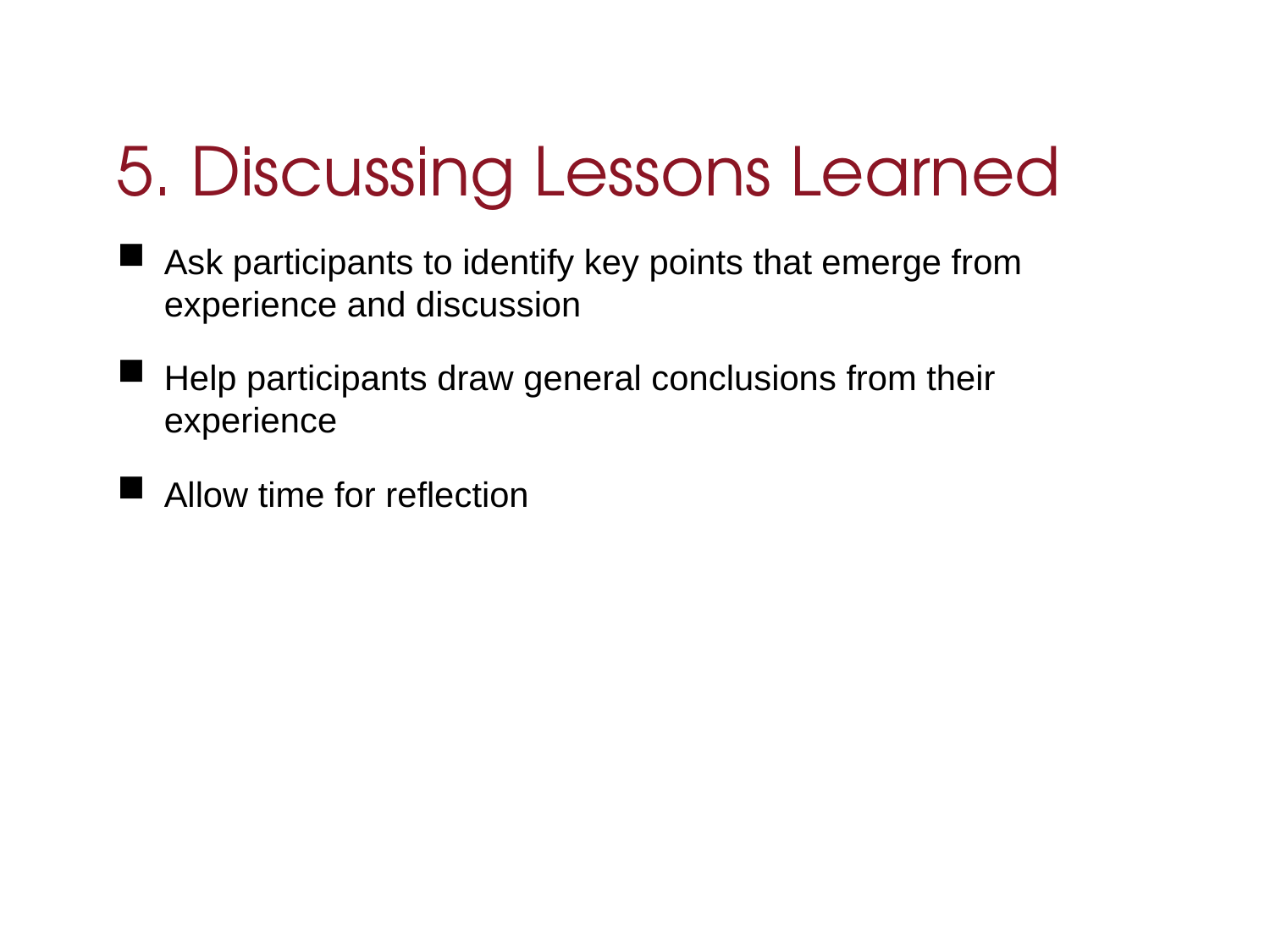

# 5. Discussing Lessons Learned
Ask participants to identify key points that emerge from  experience and discussion
Help participants draw general conclusions from their  experience
Allow time for reflection